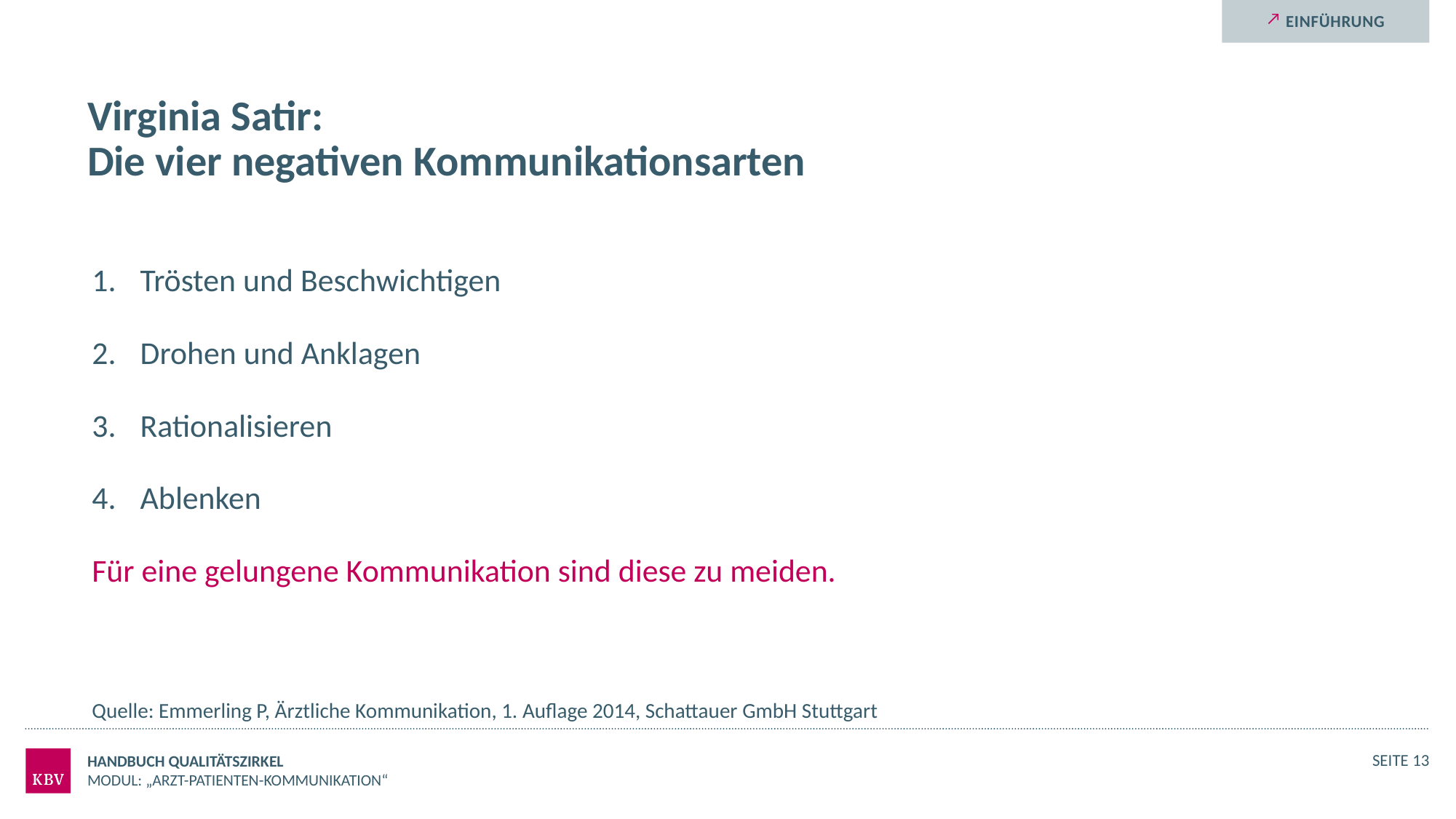

Einführung
# Virginia Satir: Die vier negativen Kommunikationsarten
 Trösten und Beschwichtigen
 Drohen und Anklagen
 Rationalisieren
 Ablenken
Für eine gelungene Kommunikation sind diese zu meiden.

Quelle: Emmerling P, Ärztliche Kommunikation, 1. Auflage 2014, Schattauer GmbH Stuttgart

Handbuch Qualitätszirkel
Seite 13
Modul: „Arzt-Patienten-Kommunikation“